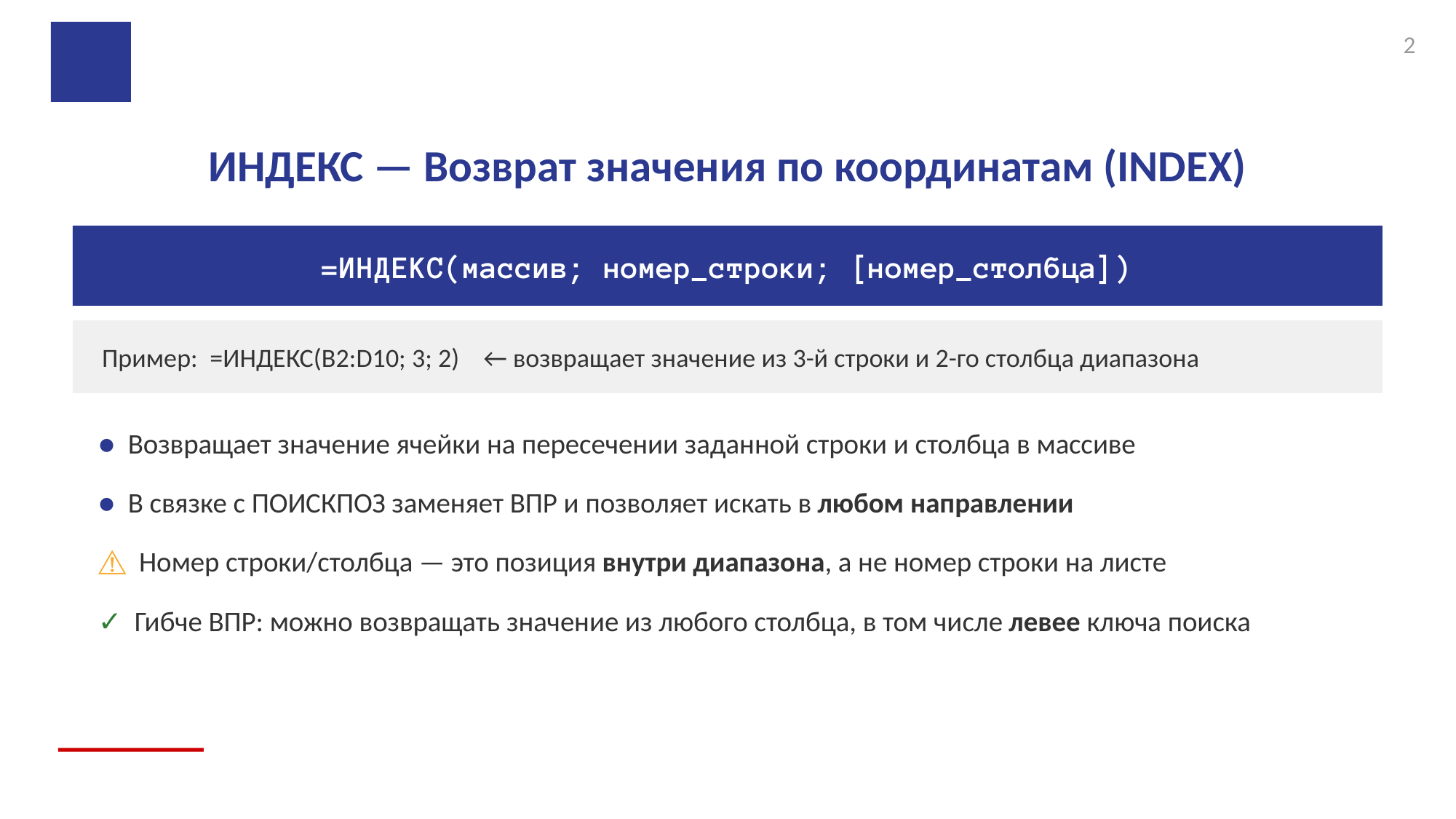

2

ИНДЕКС — Возврат значения по координатам (INDEX)

=ИНДЕКС(массив; номер_строки; [номер_столбца])

Пример:  =ИНДЕКС(B2:D10; 3; 2)    ← возвращает значение из 3-й строки и 2-го столбца диапазона
●  Возвращает значение ячейки на пересечении заданной строки и столбца в массиве
●  В связке с ПОИСКПОЗ заменяет ВПР и позволяет искать в любом направлении
⚠  Номер строки/столбца — это позиция внутри диапазона, а не номер строки на листе
✓  Гибче ВПР: можно возвращать значение из любого столбца, в том числе левее ключа поиска